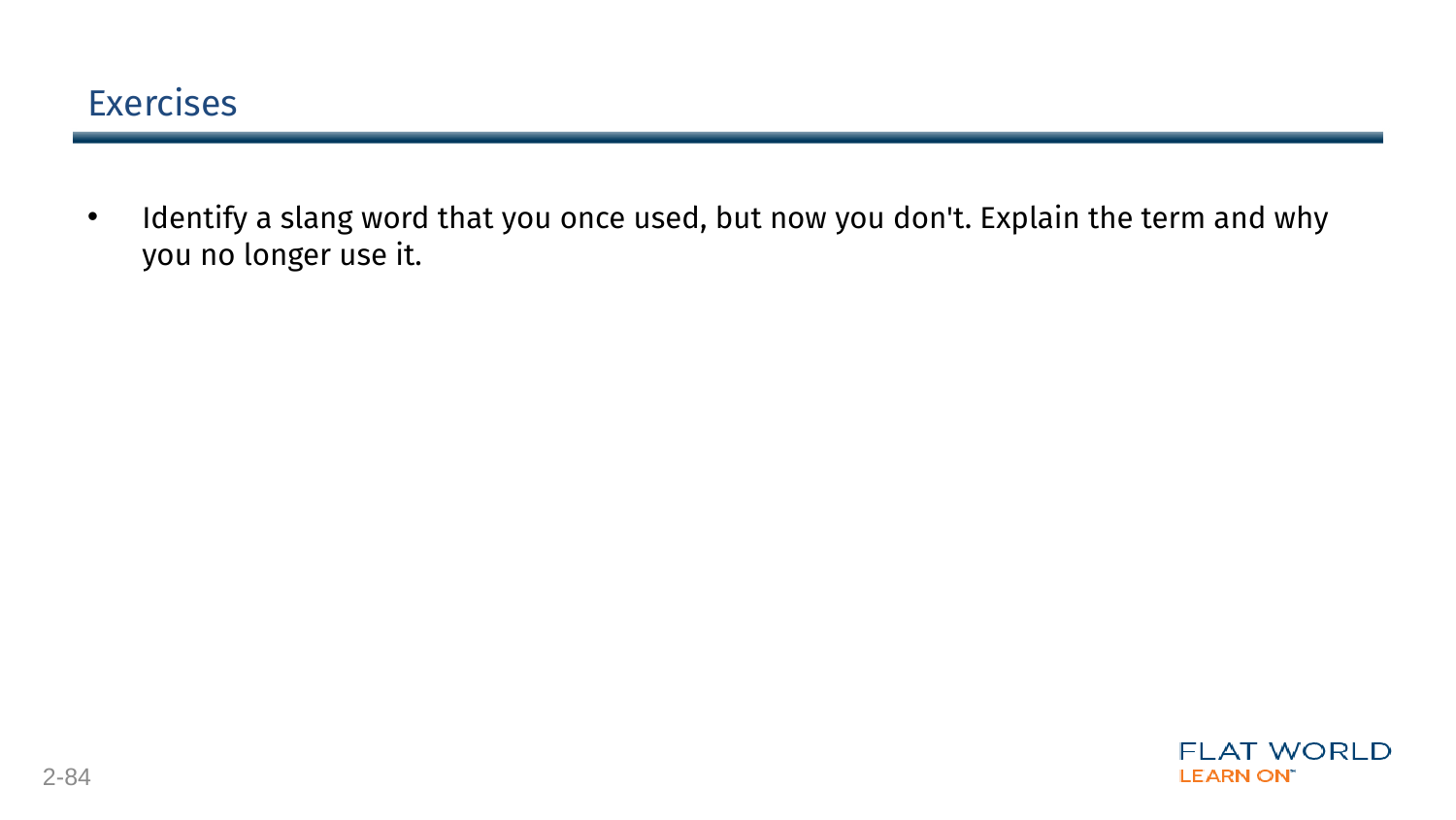

# Exercises
Identify a slang word that you once used, but now you don't. Explain the term and why you no longer use it.
2-84